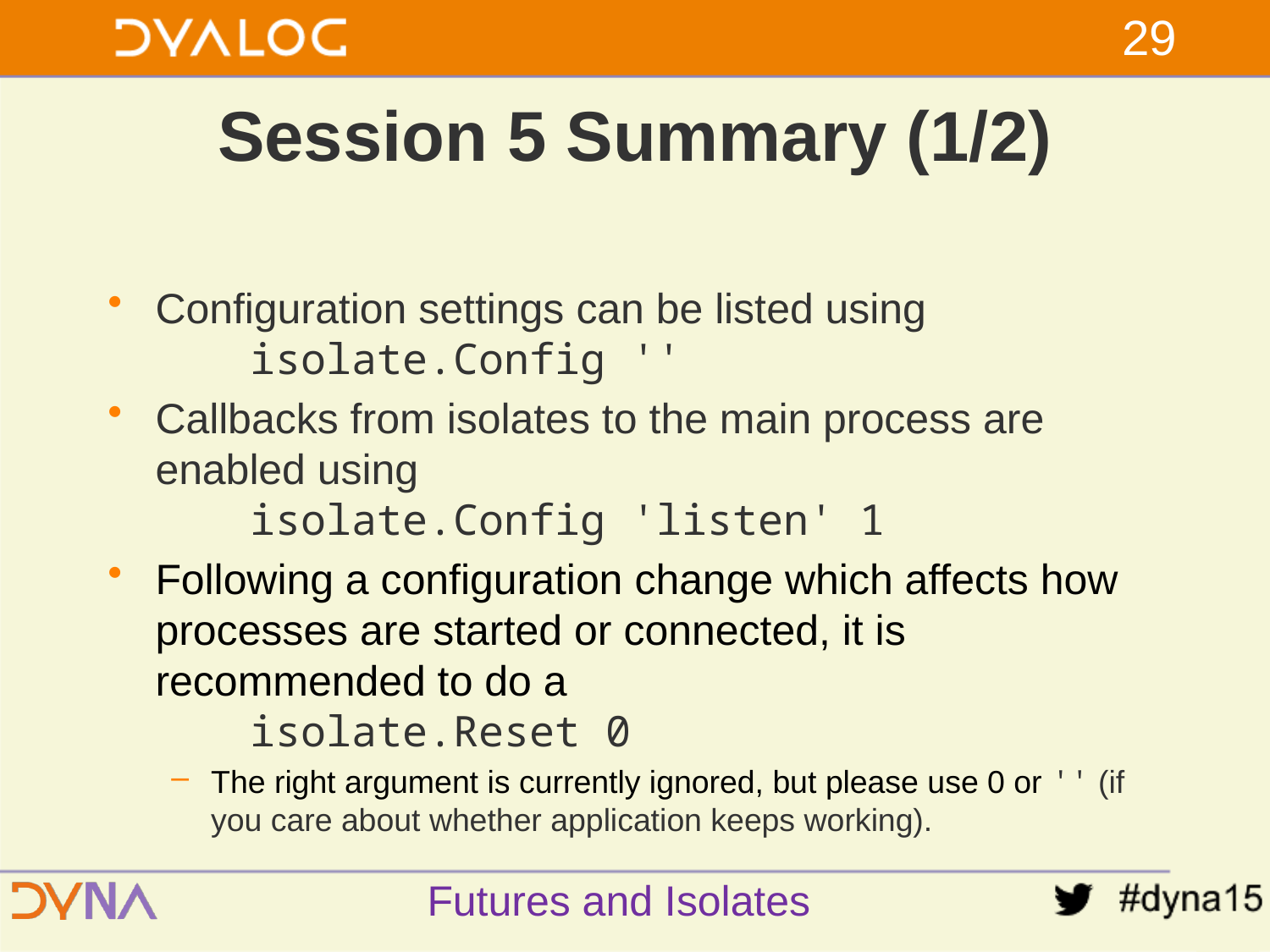

29
# Session 5 Summary (1/2)
Configuration settings can be listed using
        isolate.Config ''
Callbacks from isolates to the main process are enabled using
        isolate.Config 'listen' 1
Following a configuration change which affects how processes are started or connected, it is recommended to do a
        isolate.Reset 0
The right argument is currently ignored, but please use 0 or '' (if you care about whether application keeps working).
Futures and Isolates